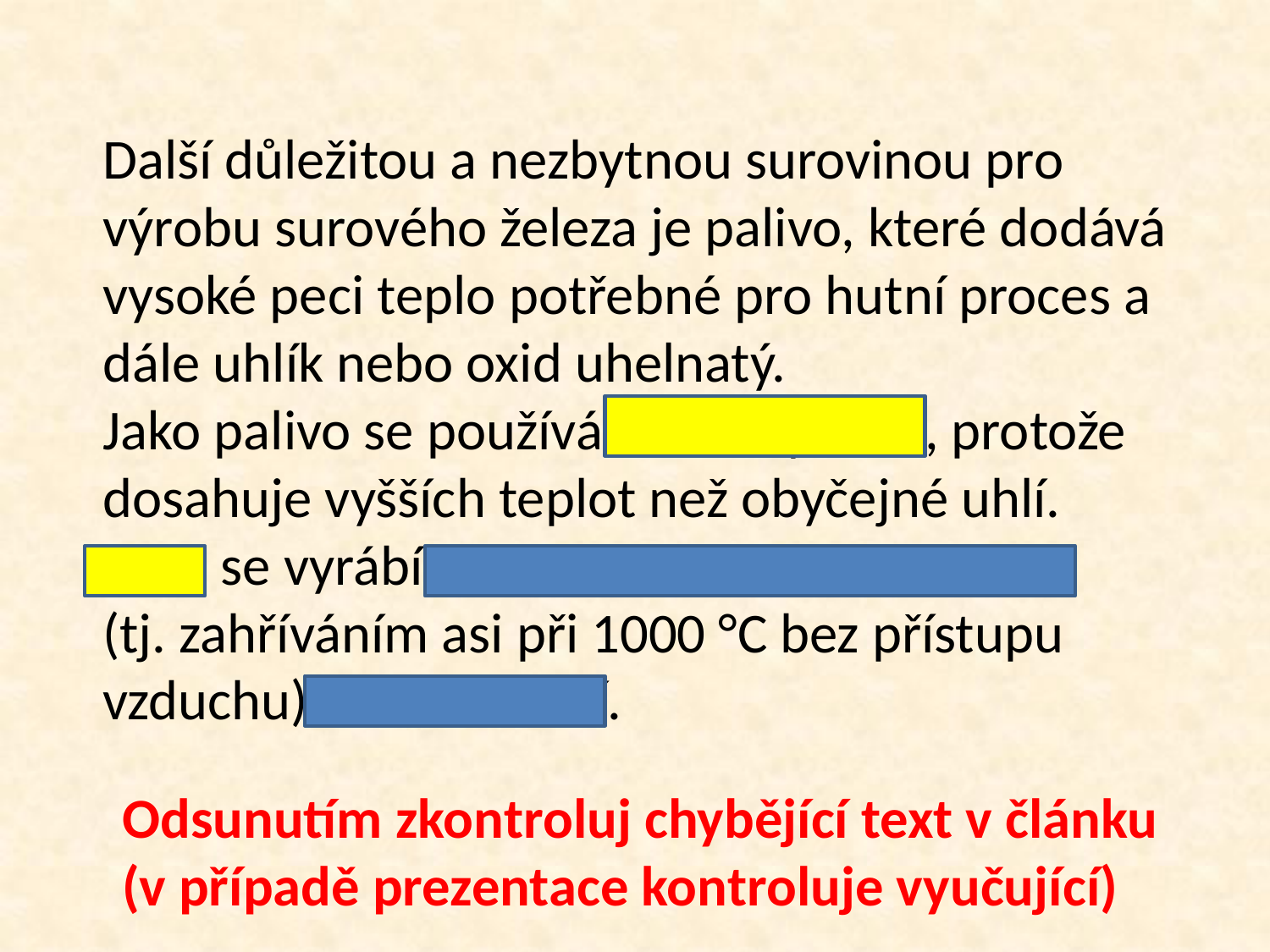

Další důležitou a nezbytnou surovinou pro
výrobu surového železa je palivo, které dodává
vysoké peci teplo potřebné pro hutní proces a
dále uhlík nebo oxid uhelnatý.
Jako palivo se používá hutnický koks, protože
dosahuje vyšších teplot než obyčejné uhlí.
Koks se vyrábí vysokotepelnou karbonizací
(tj. zahříváním asi při 1000 °C bez přístupu
vzduchu) černého uhlí.

Odsunutím zkontroluj chybějící text v článku
(v případě prezentace kontroluje vyučující)